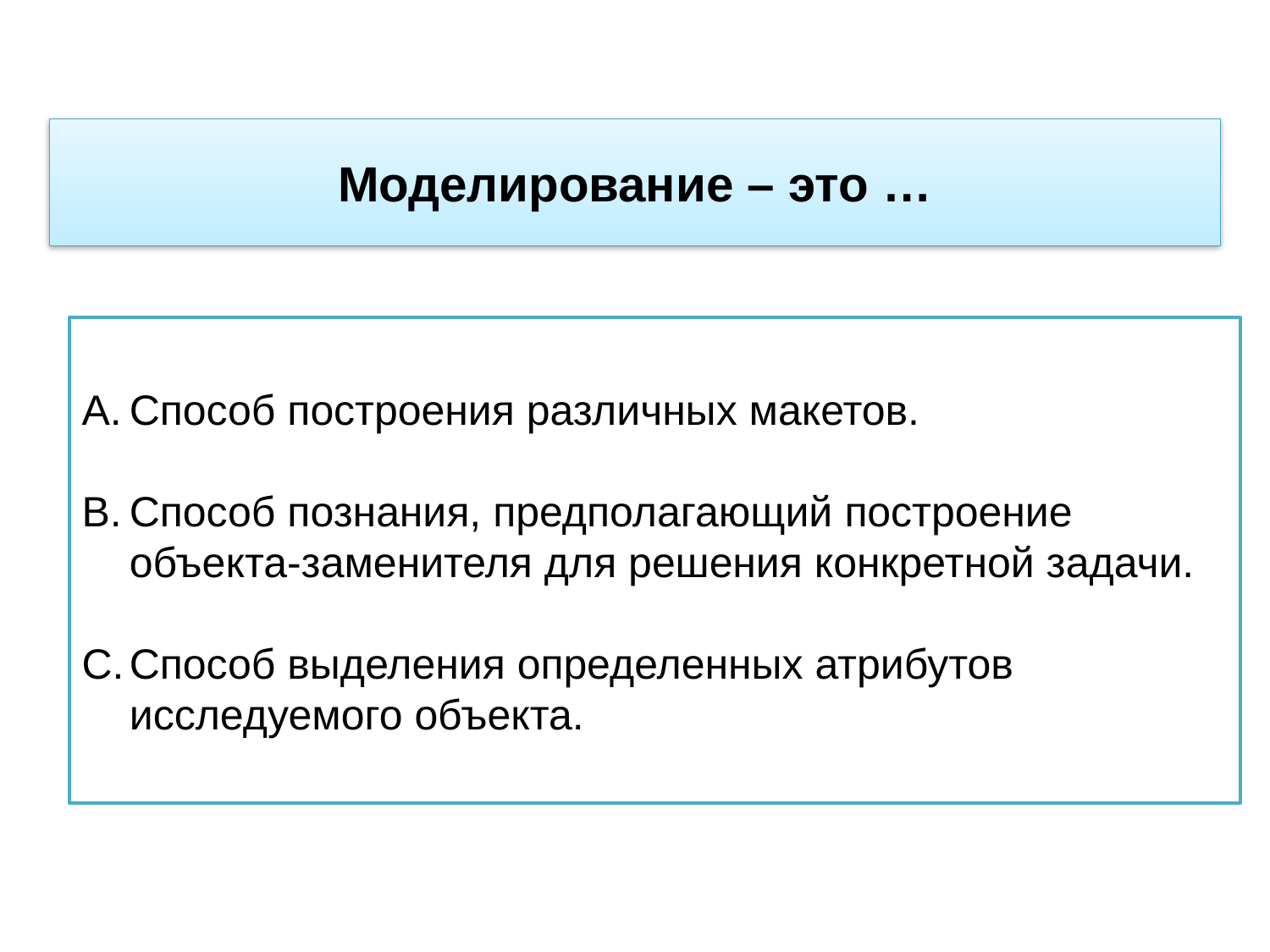

Моделирование – это …
Способ построения различных макетов.

Способ познания, предполагающий построение объекта-заменителя для решения конкретной задачи.

Способ выделения определенных атрибутов исследуемого объекта.